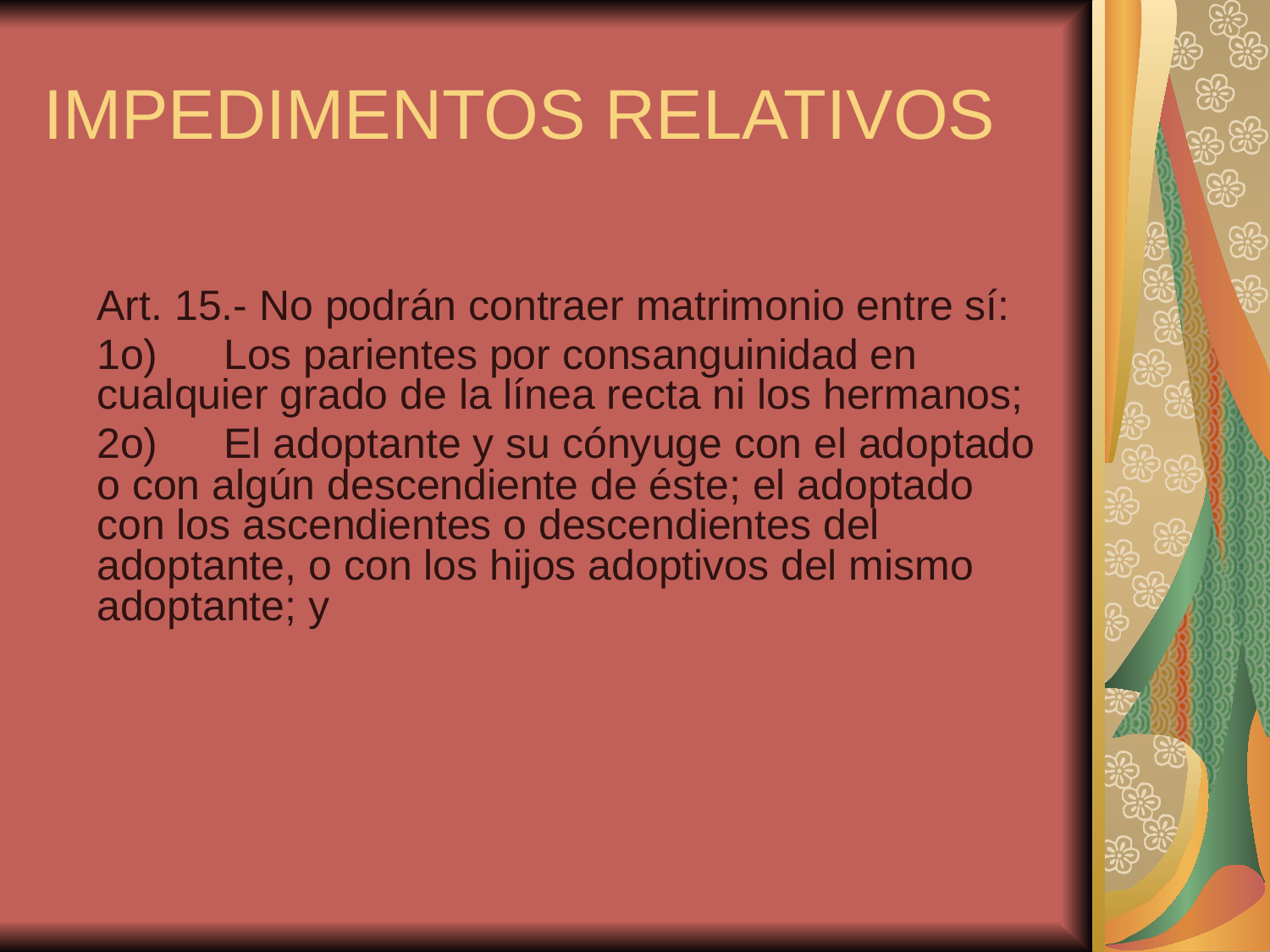

IMPEDIMENTOS RELATIVOS

	Art. 15.- No podrán contraer matrimonio entre sí:
    1o)	Los parientes por consanguinidad en cualquier grado de la línea recta ni los hermanos;
    2o)	El adoptante y su cónyuge con el adoptado o con algún descendiente de éste; el adoptado con los ascendientes o descendientes del adoptante, o con los hijos adoptivos del mismo adoptante; y